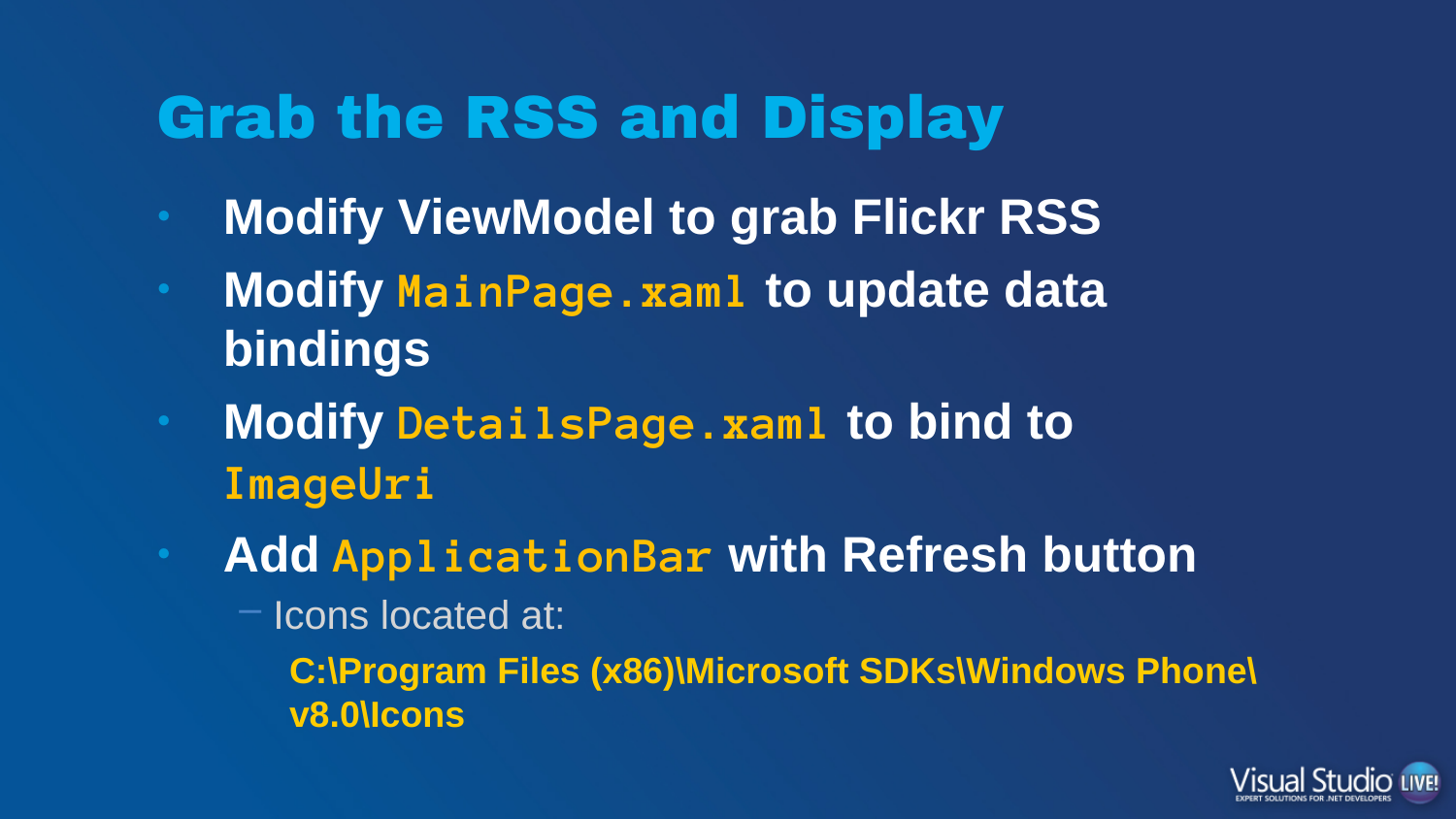

# Grab the RSS and Display
Modify ViewModel to grab Flickr RSS
Modify MainPage.xaml to update data bindings
Modify DetailsPage.xaml to bind to ImageUri
Add ApplicationBar with Refresh button
Icons located at:
C:\Program Files (x86)\Microsoft SDKs\Windows Phone\v8.0\Icons